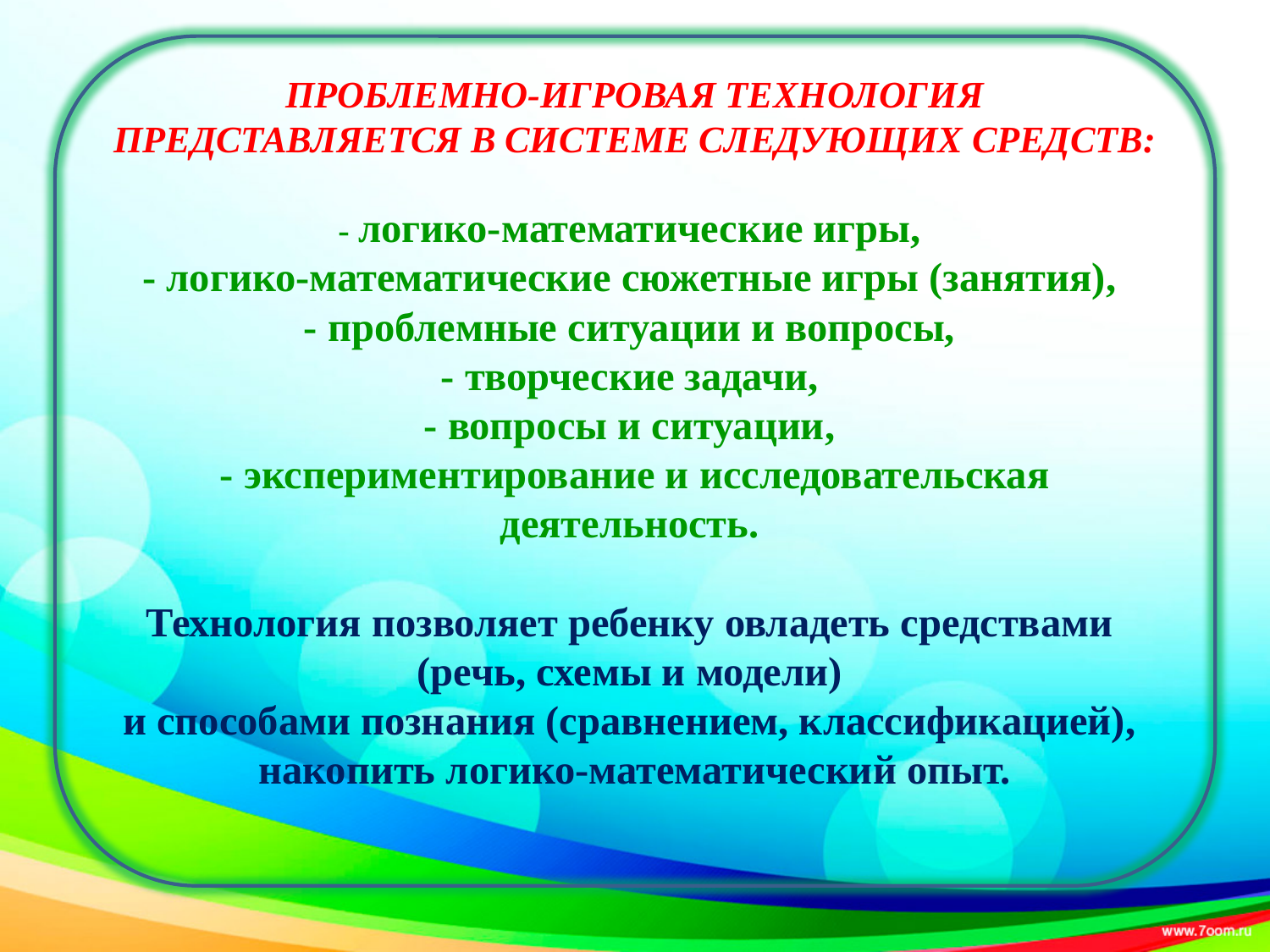

# ПРОБЛЕМНО-ИГРОВАЯ ТЕХНОЛОГИЯ ПРЕДСТАВЛЯЕТСЯ В СИСТЕМЕ СЛЕДУЮЩИХ СРЕДСТВ: - логико-математические игры, - логико-математические сюжетные игры (занятия), - проблемные ситуации и вопросы, - творческие задачи, - вопросы и ситуации, - экспериментирование и исследовательская деятельность. Технология позволяет ребенку овладеть средствами (речь, схемы и модели) и способами познания (сравнением, классификацией), накопить логико-математический опыт.